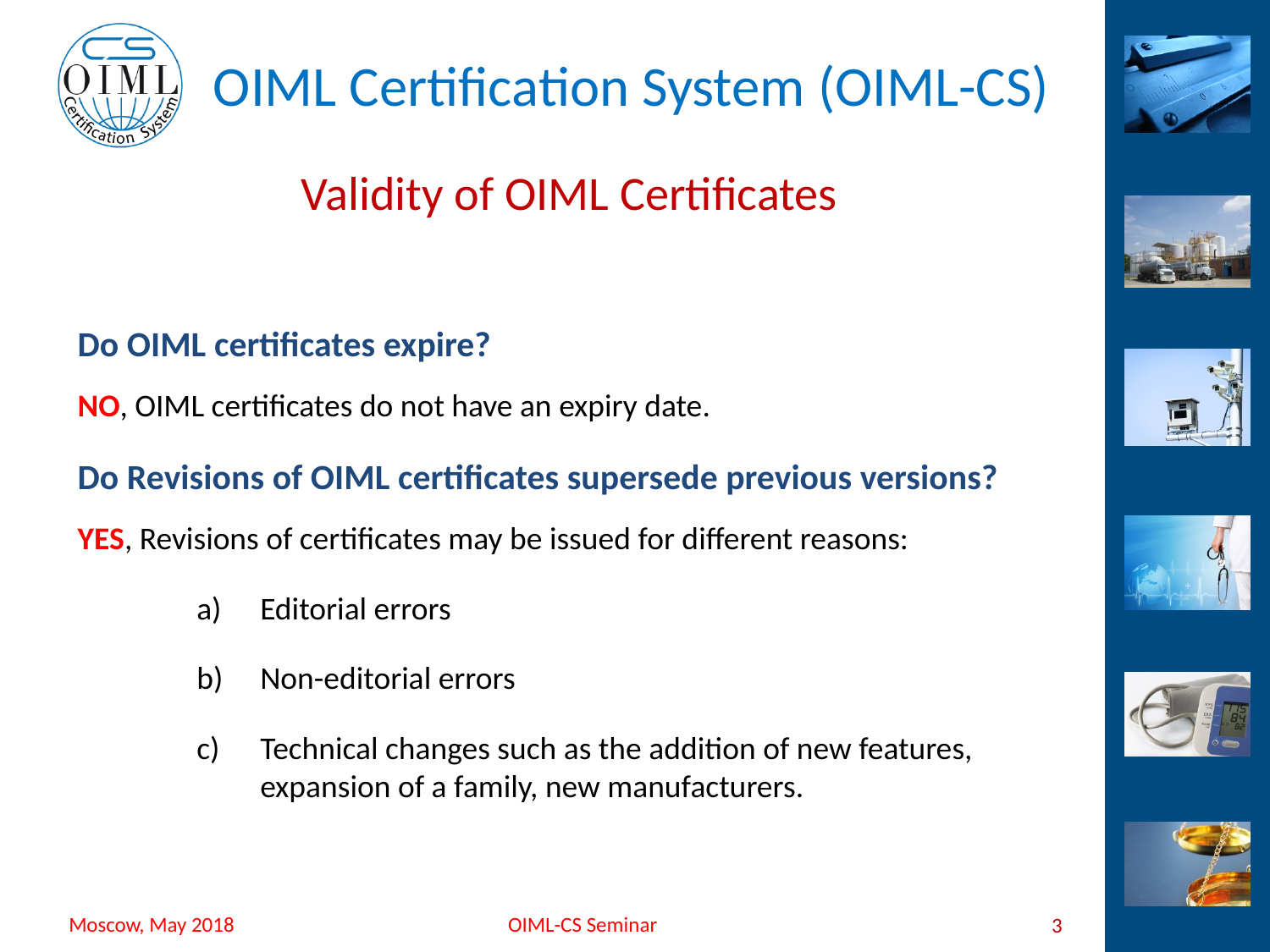

# Validity of OIML Certificates
Do OIML certificates expire?
NO, OIML certificates do not have an expiry date.
Do Revisions of OIML certificates supersede previous versions?
YES, Revisions of certificates may be issued for different reasons:
Editorial errors
Non-editorial errors
Technical changes such as the addition of new features, expansion of a family, new manufacturers.
3